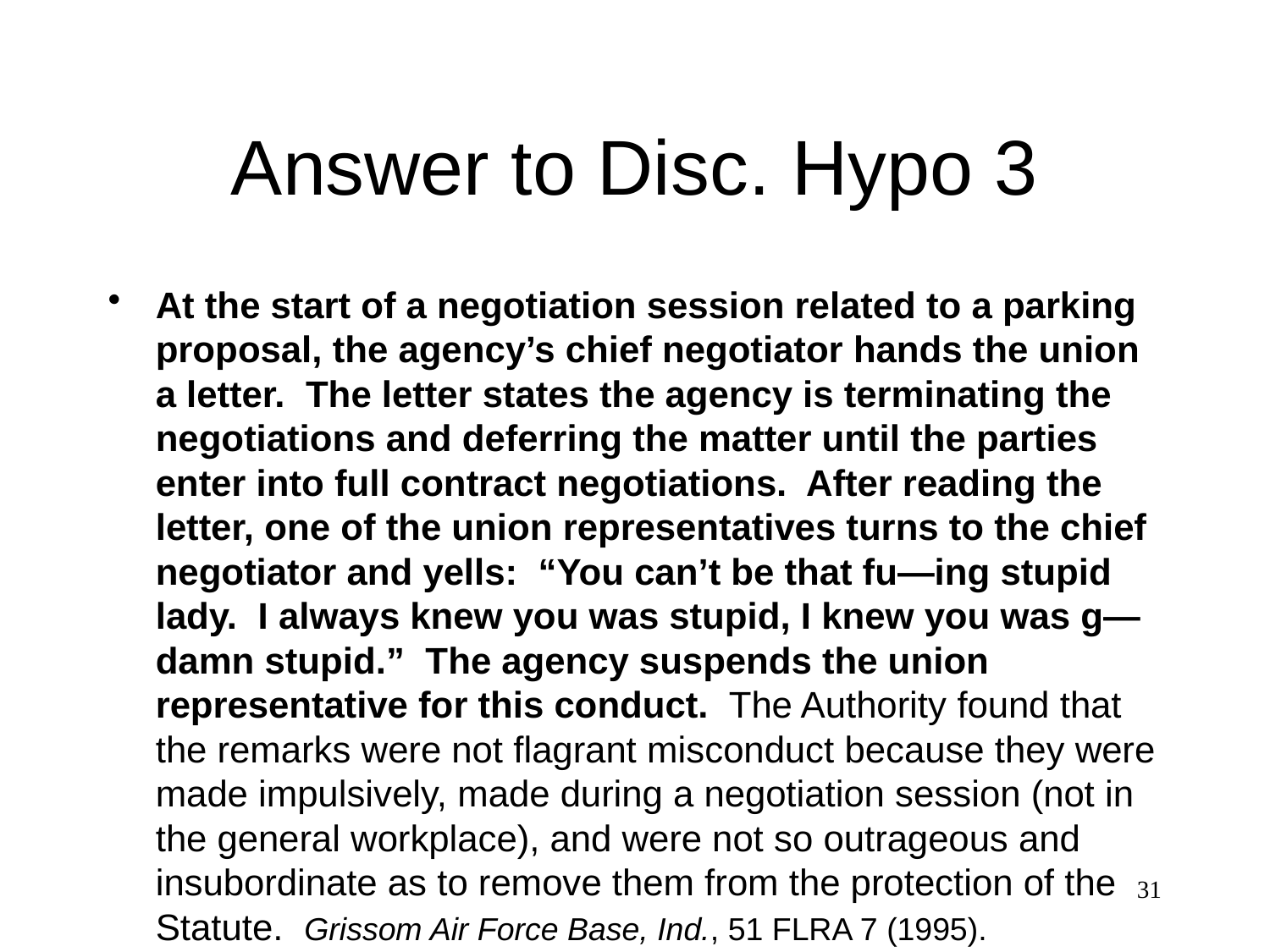

# Answer to Disc. Hypo 3
At the start of a negotiation session related to a parking proposal, the agency’s chief negotiator hands the union a letter.  The letter states the agency is terminating the negotiations and deferring the matter until the parties enter into full contract negotiations.  After reading the letter, one of the union representatives turns to the chief negotiator and yells:  “You can’t be that fu—ing stupid lady.  I always knew you was stupid, I knew you was g—damn stupid.”  The agency suspends the union representative for this conduct.  The Authority found that the remarks were not flagrant misconduct because they were made impulsively, made during a negotiation session (not in the general workplace), and were not so outrageous and insubordinate as to remove them from the protection of the Statute.  Grissom Air Force Base, Ind., 51 FLRA 7 (1995).

31